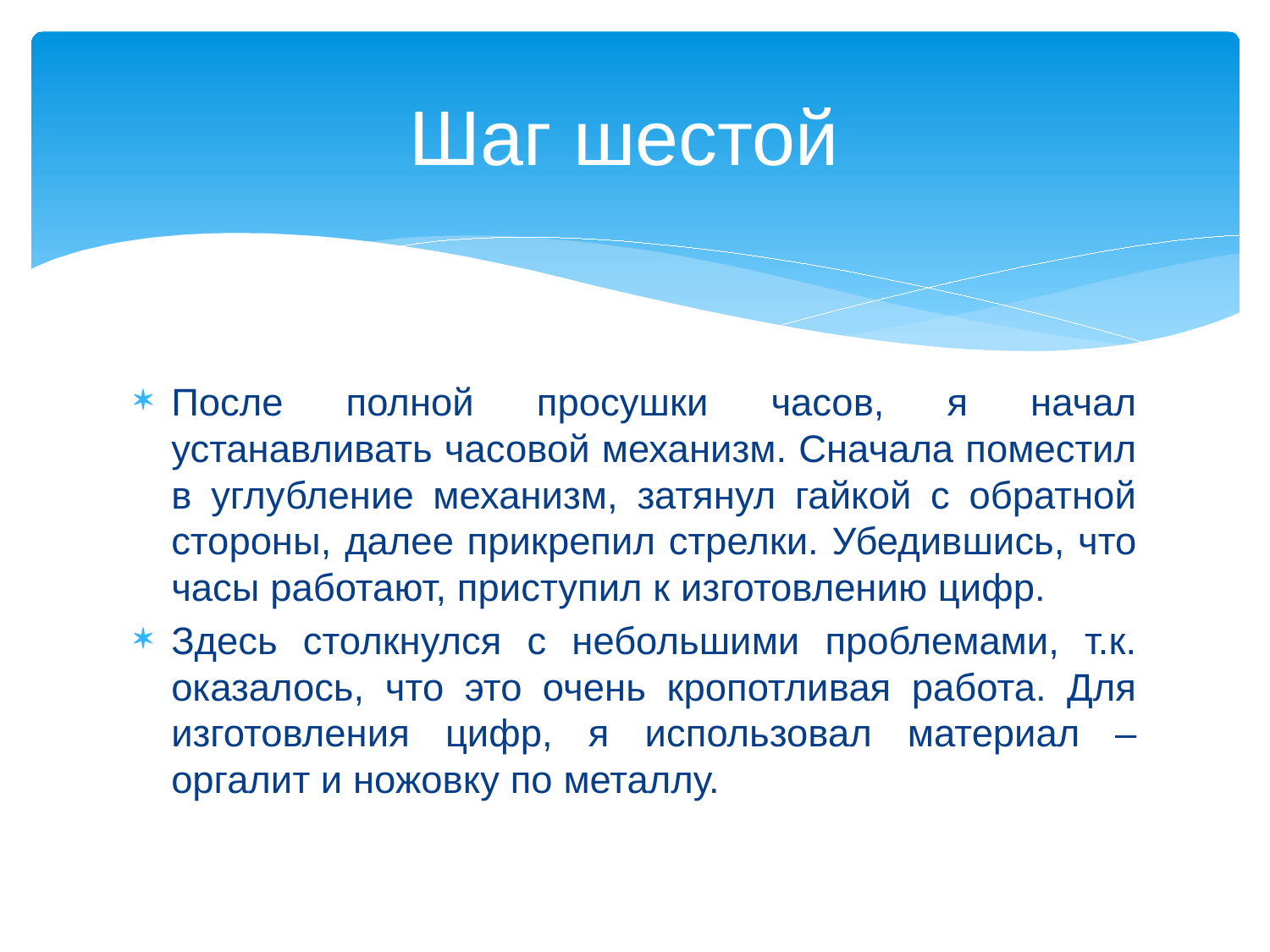

# Шаг шестой
После полной просушки часов, я начал устанавливать часовой механизм. Сначала поместил в углубление механизм, затянул гайкой с обратной стороны, далее прикрепил стрелки. Убедившись, что часы работают, приступил к изготовлению цифр.
Здесь столкнулся с небольшими проблемами, т.к. оказалось, что это очень кропотливая работа. Для изготовления цифр, я использовал материал – оргалит и ножовку по металлу.